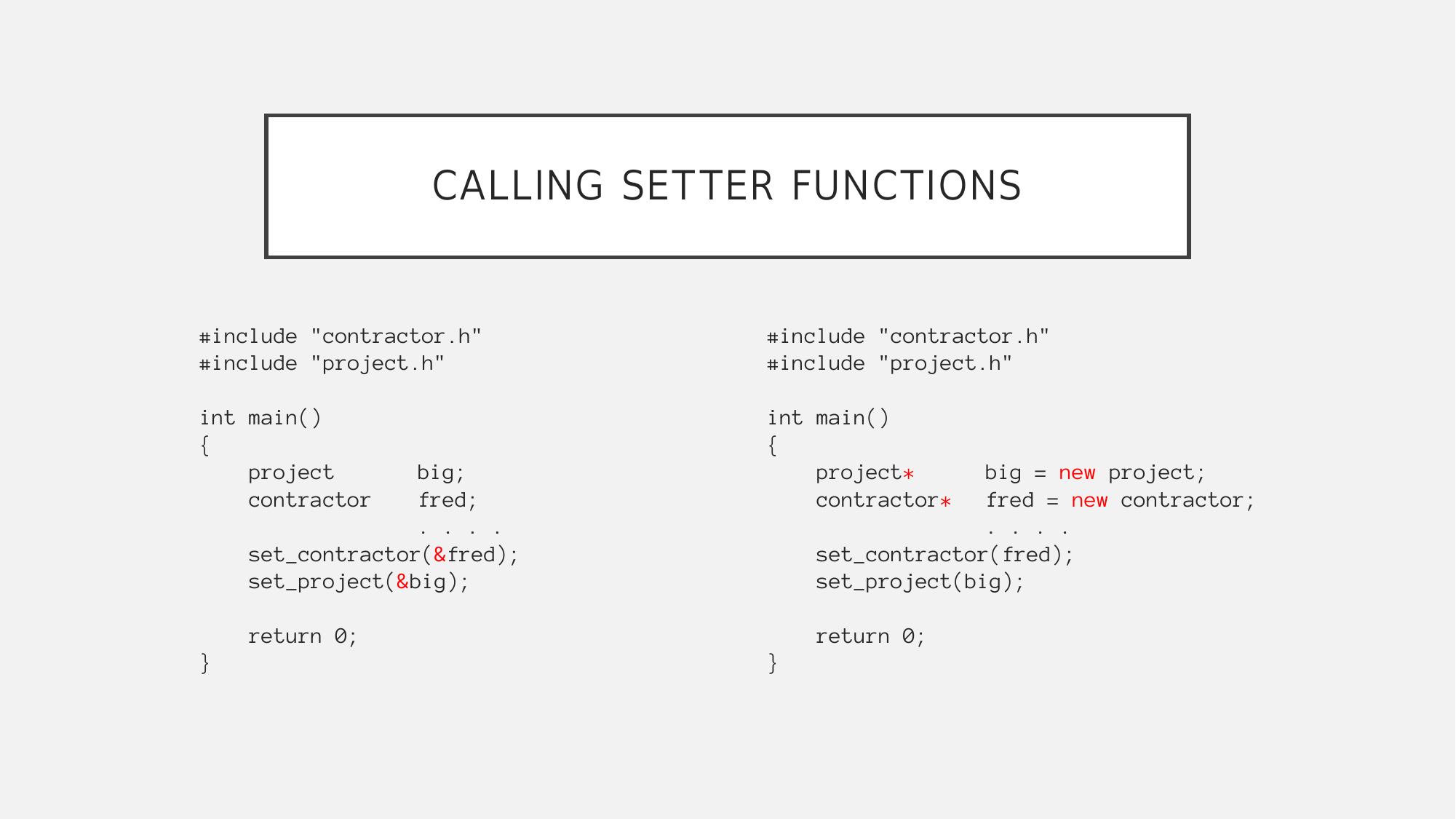

# Calling Setter Functions
#include "contractor.h"
#include "project.h"

int main()
{
    project	big;
    contractor	fred;
		. . . .
    set_contractor(&fred);
    set_project(&big);

    return 0;
}
#include "contractor.h"
#include "project.h"

int main()
{
    project*	big = new project;
    contractor*	fred = new contractor;
		. . . .
    set_contractor(fred);
    set_project(big);

    return 0;
}